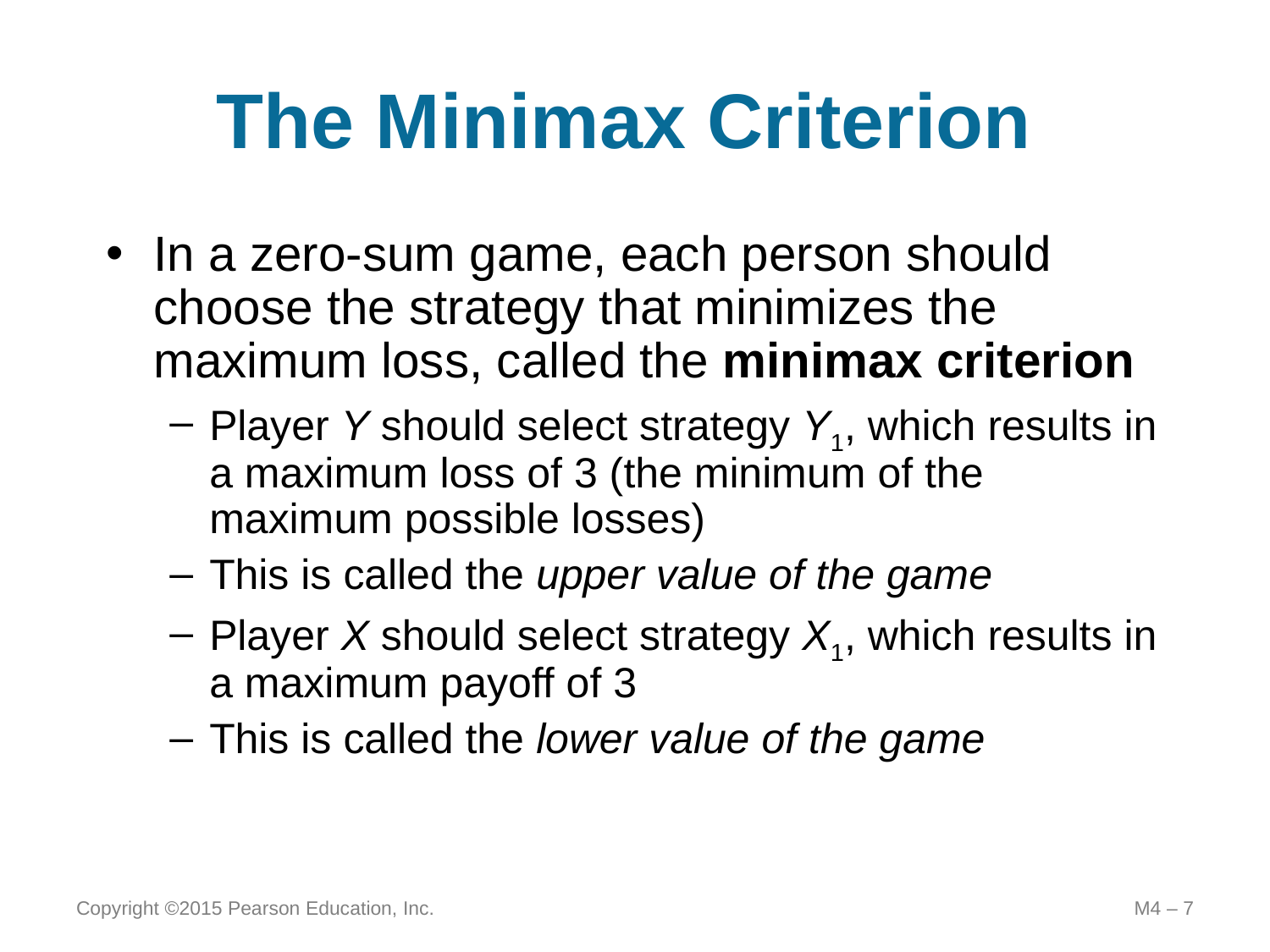

# The Minimax Criterion
In a zero-sum game, each person should choose the strategy that minimizes the maximum loss, called the minimax criterion
Player Y should select strategy Y1, which results in a maximum loss of 3 (the minimum of the maximum possible losses)
This is called the upper value of the game
Player X should select strategy X1, which results in a maximum payoff of 3
This is called the lower value of the game
Copyright ©2015 Pearson Education, Inc.
M4 – 7